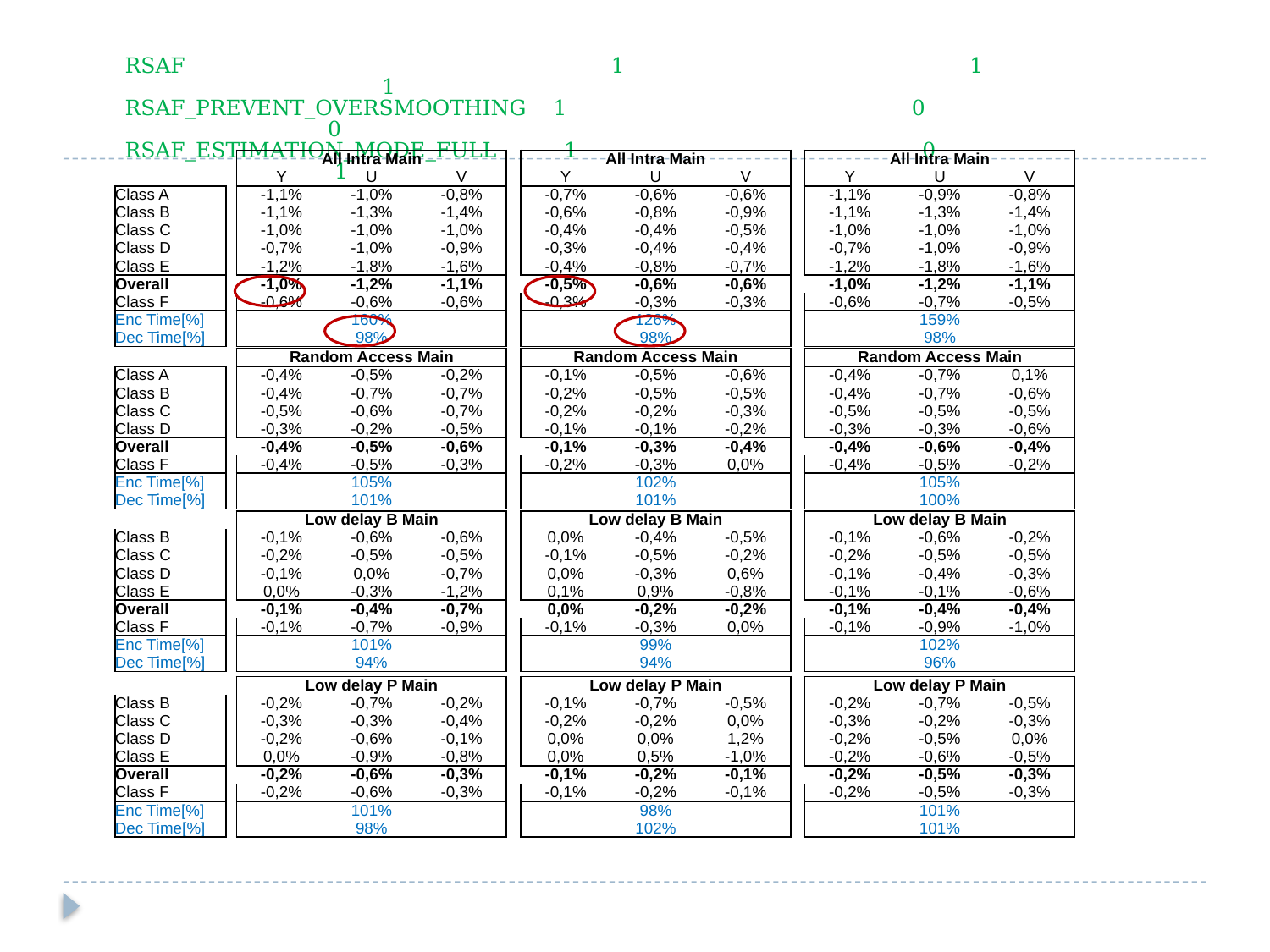

| RSAF 1 1 1 |
| --- |
| RSAF\_PREVENT\_OVERSMOOTHING 1 0 0 |
| RSAF\_ESTIMATION\_MODE\_FULL 1 0 1 |
|  |  | All Intra Main |  |  |  | All Intra Main |  |  |  | All Intra Main |  |  |
| --- | --- | --- | --- | --- | --- | --- | --- | --- | --- | --- | --- | --- |
|  |  | Y | U | V |  | Y | U | V |  | Y | U | V |
| Class A |  | -1,1% | -1,0% | -0,8% |  | -0,7% | -0,6% | -0,6% |  | -1,1% | -0,9% | -0,8% |
| Class B |  | -1,1% | -1,3% | -1,4% |  | -0,6% | -0,8% | -0,9% |  | -1,1% | -1,3% | -1,4% |
| Class C |  | -1,0% | -1,0% | -1,0% |  | -0,4% | -0,4% | -0,5% |  | -1,0% | -1,0% | -1,0% |
| Class D |  | -0,7% | -1,0% | -0,9% |  | -0,3% | -0,4% | -0,4% |  | -0,7% | -1,0% | -0,9% |
| Class E |  | -1,2% | -1,8% | -1,6% |  | -0,4% | -0,8% | -0,7% |  | -1,2% | -1,8% | -1,6% |
| Overall |  | -1,0% | -1,2% | -1,1% |  | -0,5% | -0,6% | -0,6% |  | -1,0% | -1,2% | -1,1% |
| Class F |  | -0,6% | -0,6% | -0,6% |  | -0,3% | -0,3% | -0,3% |  | -0,6% | -0,7% | -0,5% |
| Enc Time[%] |  | 160% |  |  |  | 126% |  |  |  | 159% |  |  |
| Dec Time[%] |  | 98% |  |  |  | 98% |  |  |  | 98% |  |  |
|  |  |  |  |  |  |  |  |  |  |  |  |  |
|  |  | Random Access Main |  |  |  | Random Access Main |  |  |  | Random Access Main |  |  |
| Class A |  | -0,4% | -0,5% | -0,2% |  | -0,1% | -0,5% | -0,6% |  | -0,4% | -0,7% | 0,1% |
| Class B |  | -0,4% | -0,7% | -0,7% |  | -0,2% | -0,5% | -0,5% |  | -0,4% | -0,7% | -0,6% |
| Class C |  | -0,5% | -0,6% | -0,7% |  | -0,2% | -0,2% | -0,3% |  | -0,5% | -0,5% | -0,5% |
| Class D |  | -0,3% | -0,2% | -0,5% |  | -0,1% | -0,1% | -0,2% |  | -0,3% | -0,3% | -0,6% |
| Overall |  | -0,4% | -0,5% | -0,6% |  | -0,1% | -0,3% | -0,4% |  | -0,4% | -0,6% | -0,4% |
| Class F |  | -0,4% | -0,5% | -0,3% |  | -0,2% | -0,3% | 0,0% |  | -0,4% | -0,5% | -0,2% |
| Enc Time[%] |  | 105% |  |  |  | 102% |  |  |  | 105% |  |  |
| Dec Time[%] |  | 101% |  |  |  | 101% |  |  |  | 100% |  |  |
|  |  |  |  |  |  |  |  |  |  |  |  |  |
|  |  | Low delay B Main |  |  |  | Low delay B Main |  |  |  | Low delay B Main |  |  |
| Class B |  | -0,1% | -0,6% | -0,6% |  | 0,0% | -0,4% | -0,5% |  | -0,1% | -0,6% | -0,2% |
| Class C |  | -0,2% | -0,5% | -0,5% |  | -0,1% | -0,5% | -0,2% |  | -0,2% | -0,5% | -0,5% |
| Class D |  | -0,1% | 0,0% | -0,7% |  | 0,0% | -0,3% | 0,6% |  | -0,1% | -0,4% | -0,3% |
| Class E |  | 0,0% | -0,3% | -1,2% |  | 0,1% | 0,9% | -0,8% |  | -0,1% | -0,1% | -0,6% |
| Overall |  | -0,1% | -0,4% | -0,7% |  | 0,0% | -0,2% | -0,2% |  | -0,1% | -0,4% | -0,4% |
| Class F |  | -0,1% | -0,7% | -0,9% |  | -0,1% | -0,3% | 0,0% |  | -0,1% | -0,9% | -1,0% |
| Enc Time[%] |  | 101% |  |  |  | 99% |  |  |  | 102% |  |  |
| Dec Time[%] |  | 94% |  |  |  | 94% |  |  |  | 96% |  |  |
|  |  |  |  |  |  |  |  |  |  |  |  |  |
|  |  | Low delay P Main |  |  |  | Low delay P Main |  |  |  | Low delay P Main |  |  |
| Class B |  | -0,2% | -0,7% | -0,2% |  | -0,1% | -0,7% | -0,5% |  | -0,2% | -0,7% | -0,5% |
| Class C |  | -0,3% | -0,3% | -0,4% |  | -0,2% | -0,2% | 0,0% |  | -0,3% | -0,2% | -0,3% |
| Class D |  | -0,2% | -0,6% | -0,1% |  | 0,0% | 0,0% | 1,2% |  | -0,2% | -0,5% | 0,0% |
| Class E |  | 0,0% | -0,9% | -0,8% |  | 0,0% | 0,5% | -1,0% |  | -0,2% | -0,6% | -0,5% |
| Overall |  | -0,2% | -0,6% | -0,3% |  | -0,1% | -0,2% | -0,1% |  | -0,2% | -0,5% | -0,3% |
| Class F |  | -0,2% | -0,6% | -0,3% |  | -0,1% | -0,2% | -0,1% |  | -0,2% | -0,5% | -0,3% |
| Enc Time[%] |  | 101% |  |  |  | 98% |  |  |  | 101% |  |  |
| Dec Time[%] |  | 98% |  |  |  | 102% |  |  |  | 101% |  |  |